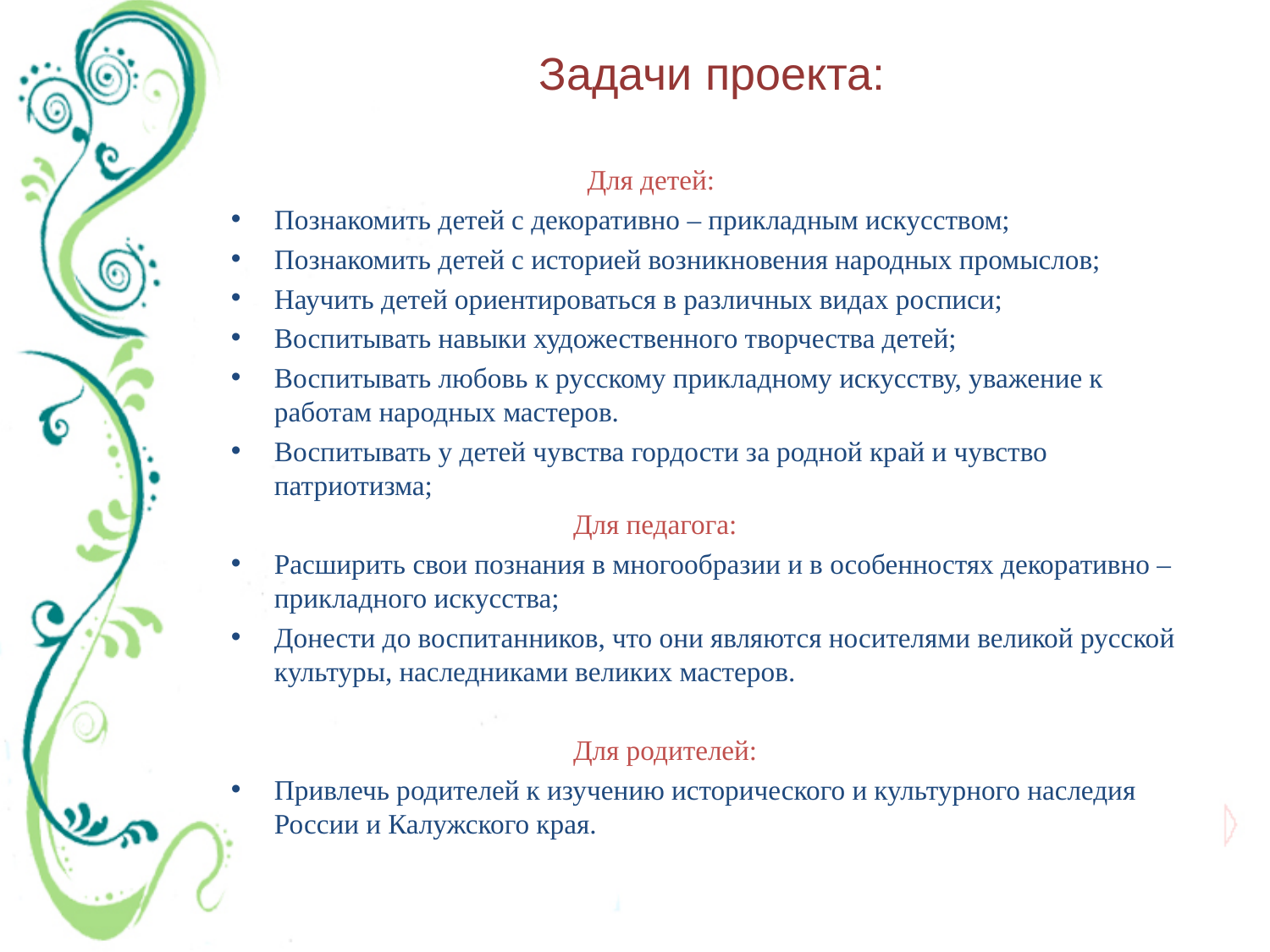

# Задачи проекта:

                                                   Для детей:
Познакомить детей с декоративно – прикладным искусством;
Познакомить детей с историей возникновения народных промыслов;
Научить детей ориентироваться в различных видах росписи;
Воспитывать навыки художественного творчества детей;
Воспитывать любовь к русскому прикладному искусству, уважение к работам народных мастеров.
Воспитывать у детей чувства гордости за родной край и чувство патриотизма;
                                                 Для педагога:
Расширить свои познания в многообразии и в особенностях декоративно – прикладного искусства;
Донести до воспитанников, что они являются носителями великой русской культуры, наследниками великих мастеров.

                                                 Для родителей:
Привлечь родителей к изучению исторического и культурного наследия России и Калужского края.